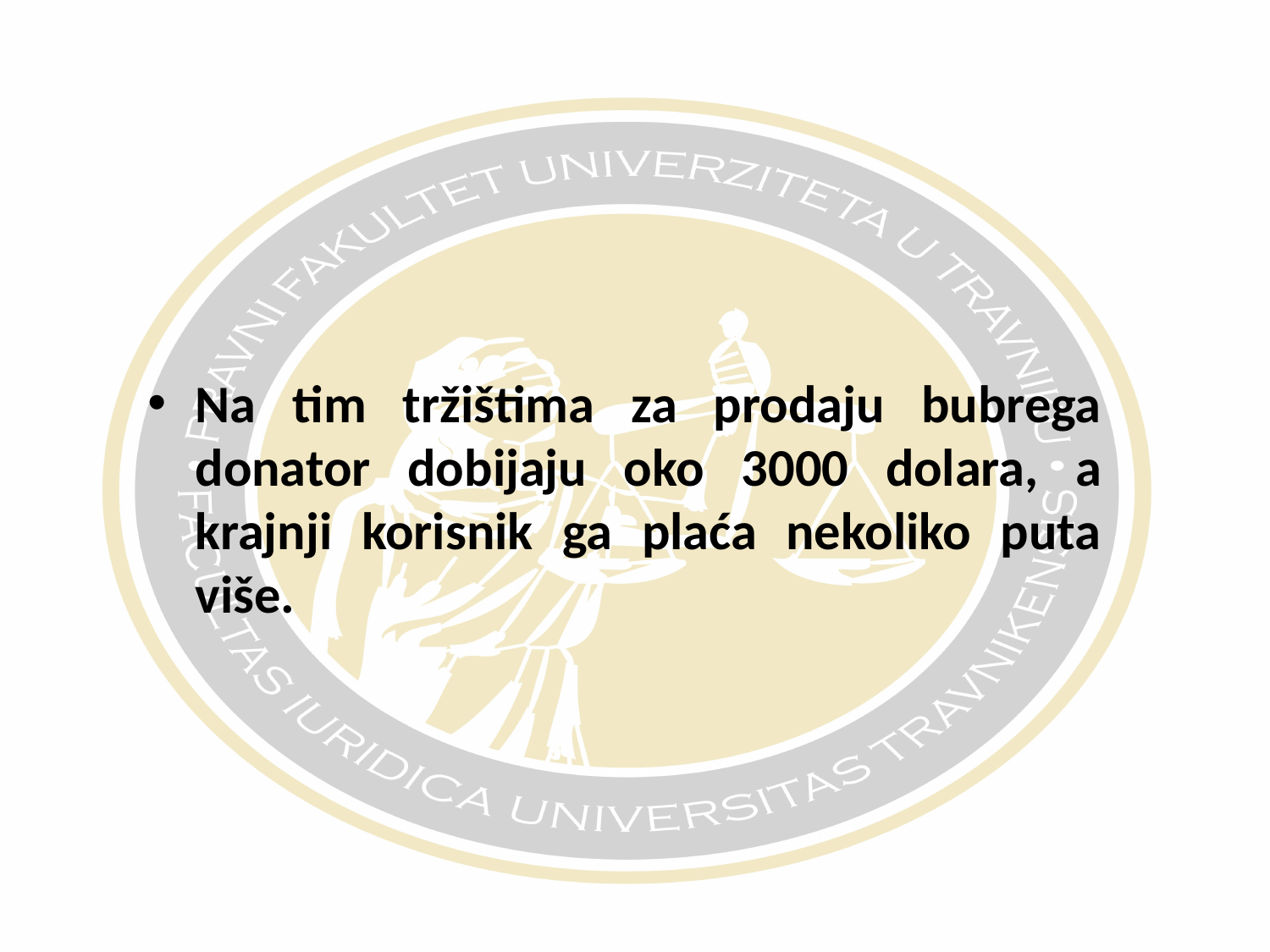

#
Na tim tržištima za prodaju bubrega donator dobijaju oko 3000 dolara, a krajnji korisnik ga plaća nekoliko puta više.